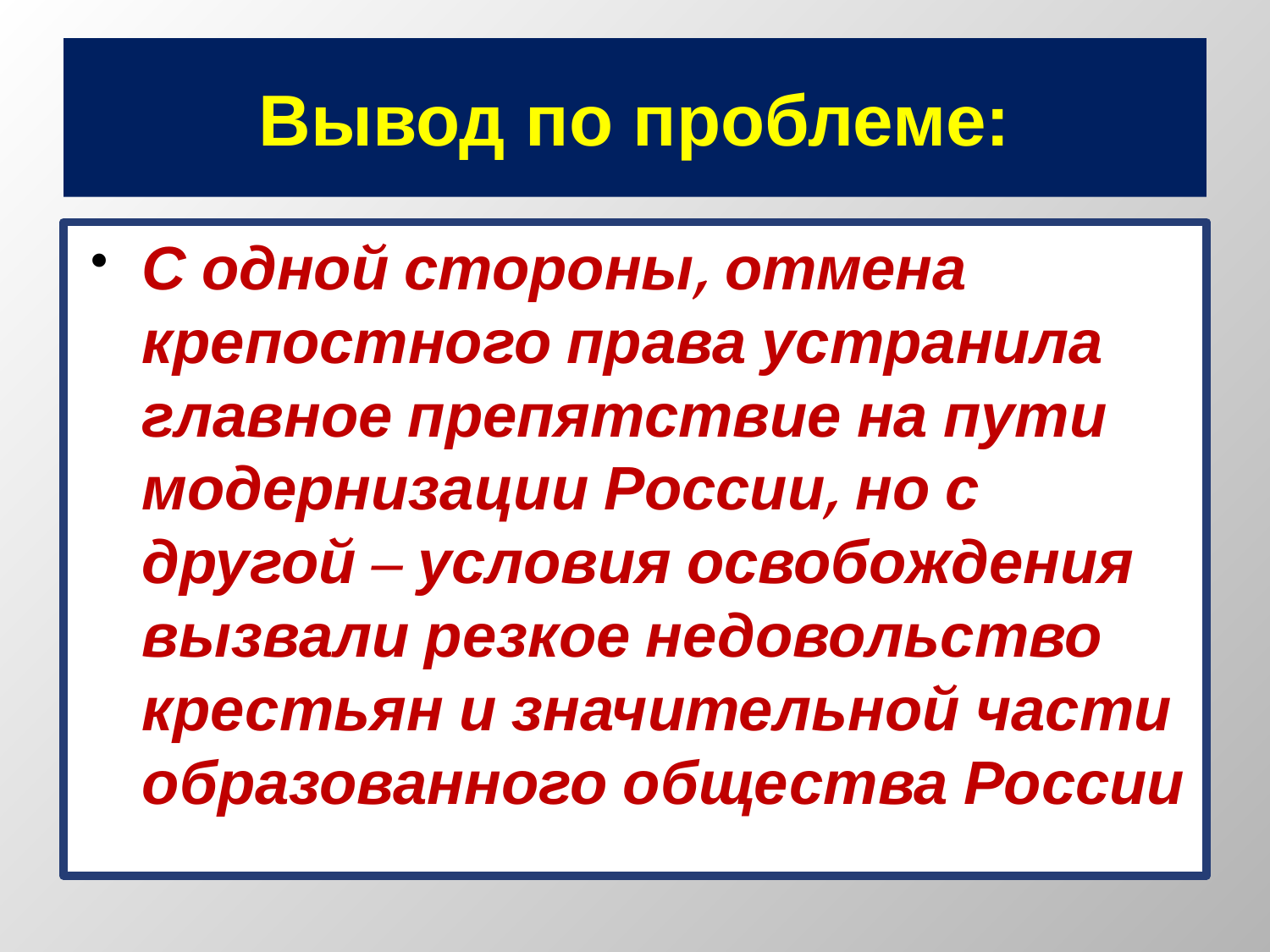

# Вывод по проблеме:
С одной стороны, отмена крепостного права устранила главное препятствие на пути модернизации России, но с другой – условия освобождения вызвали резкое недовольство крестьян и значительной части образованного общества России